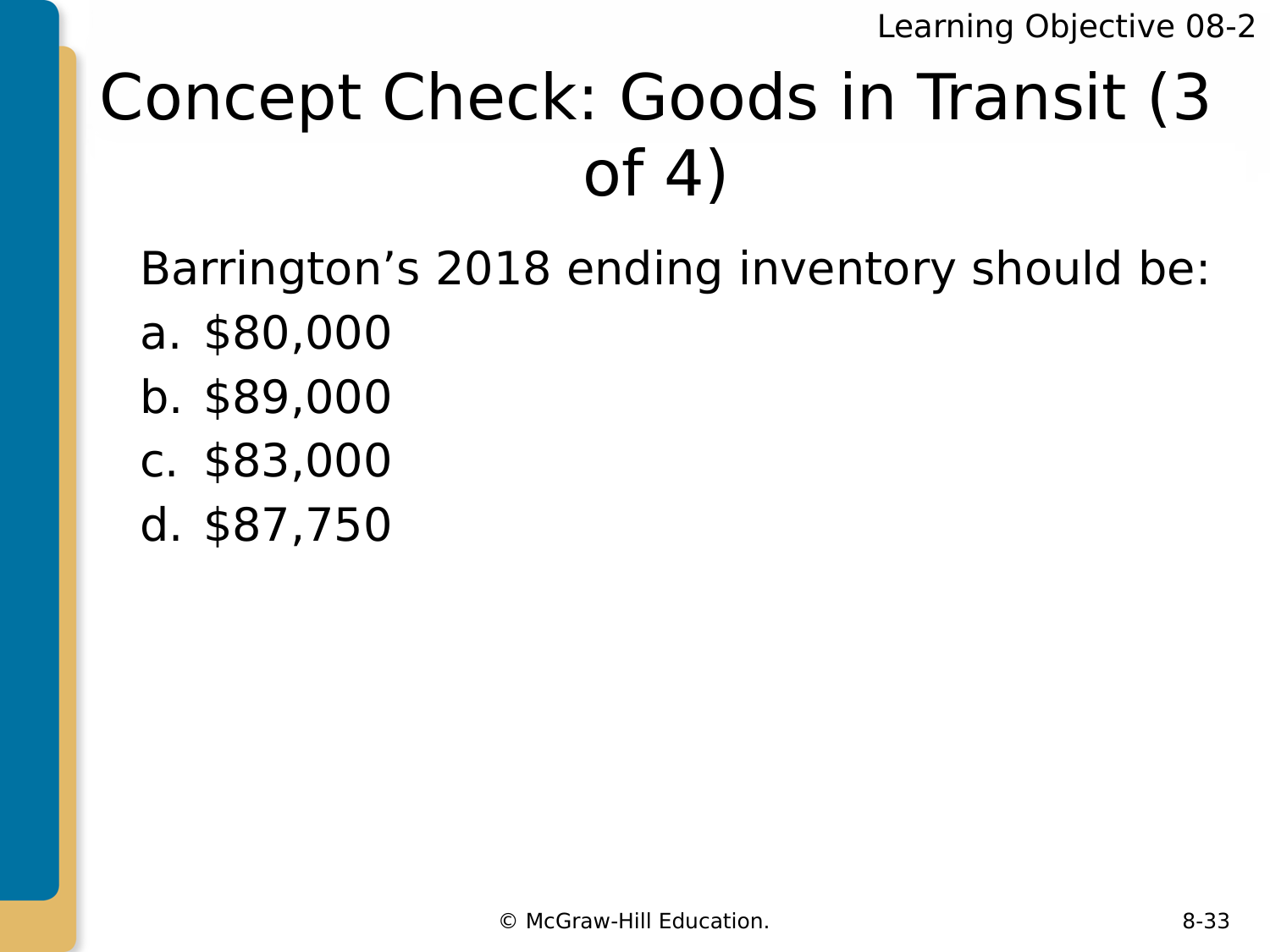

Learning Objective 08-2
# Concept Check: Goods in Transit (3 of 4)
Barrington’s 2018 ending inventory should be:
$80,000
$89,000
$83,000
$87,750